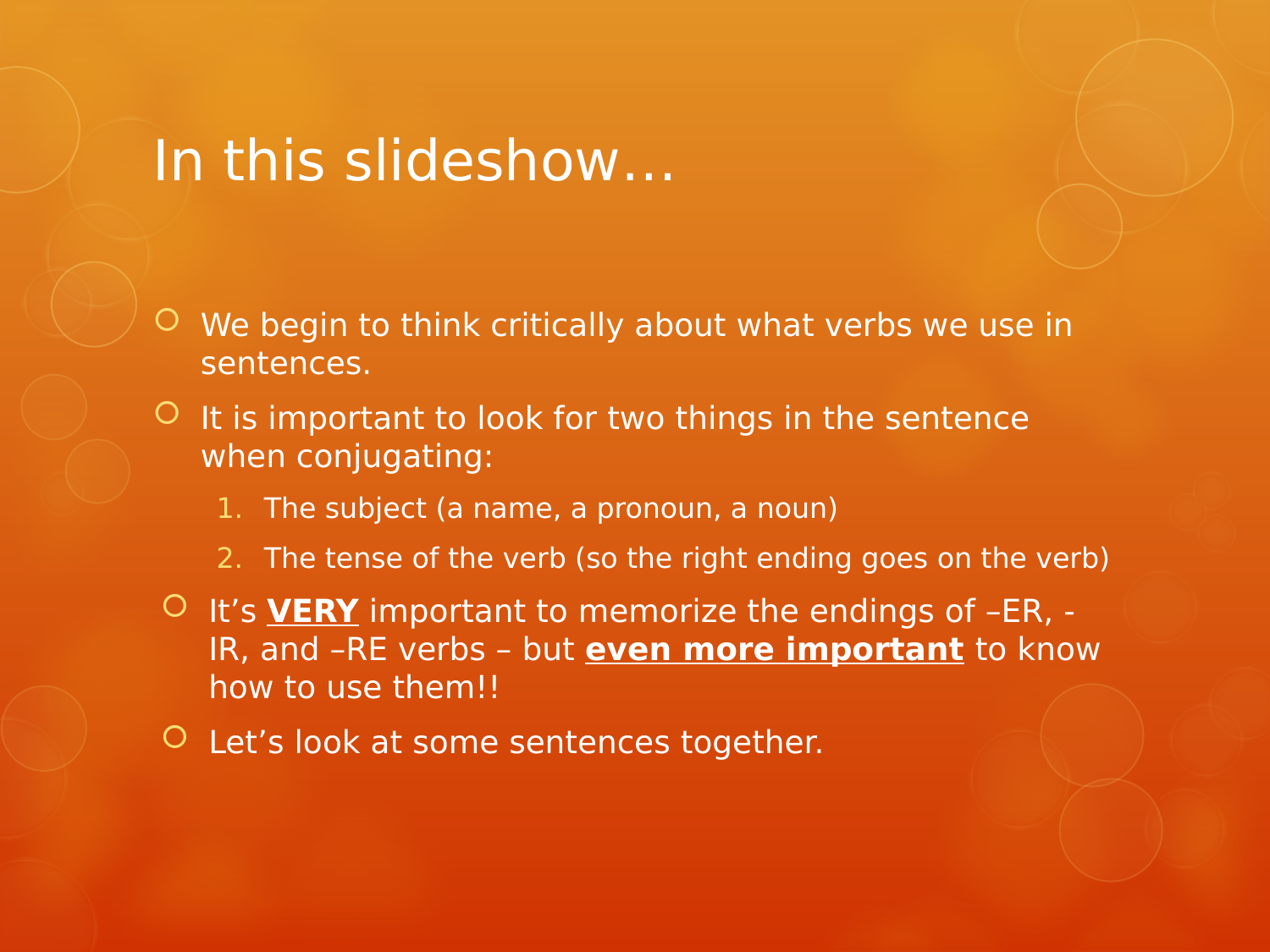

# In this slideshow…
We begin to think critically about what verbs we use in sentences.
It is important to look for two things in the sentence when conjugating:
The subject (a name, a pronoun, a noun)
The tense of the verb (so the right ending goes on the verb)
It’s VERY important to memorize the endings of –ER, -IR, and –RE verbs – but even more important to know how to use them!!
Let’s look at some sentences together.